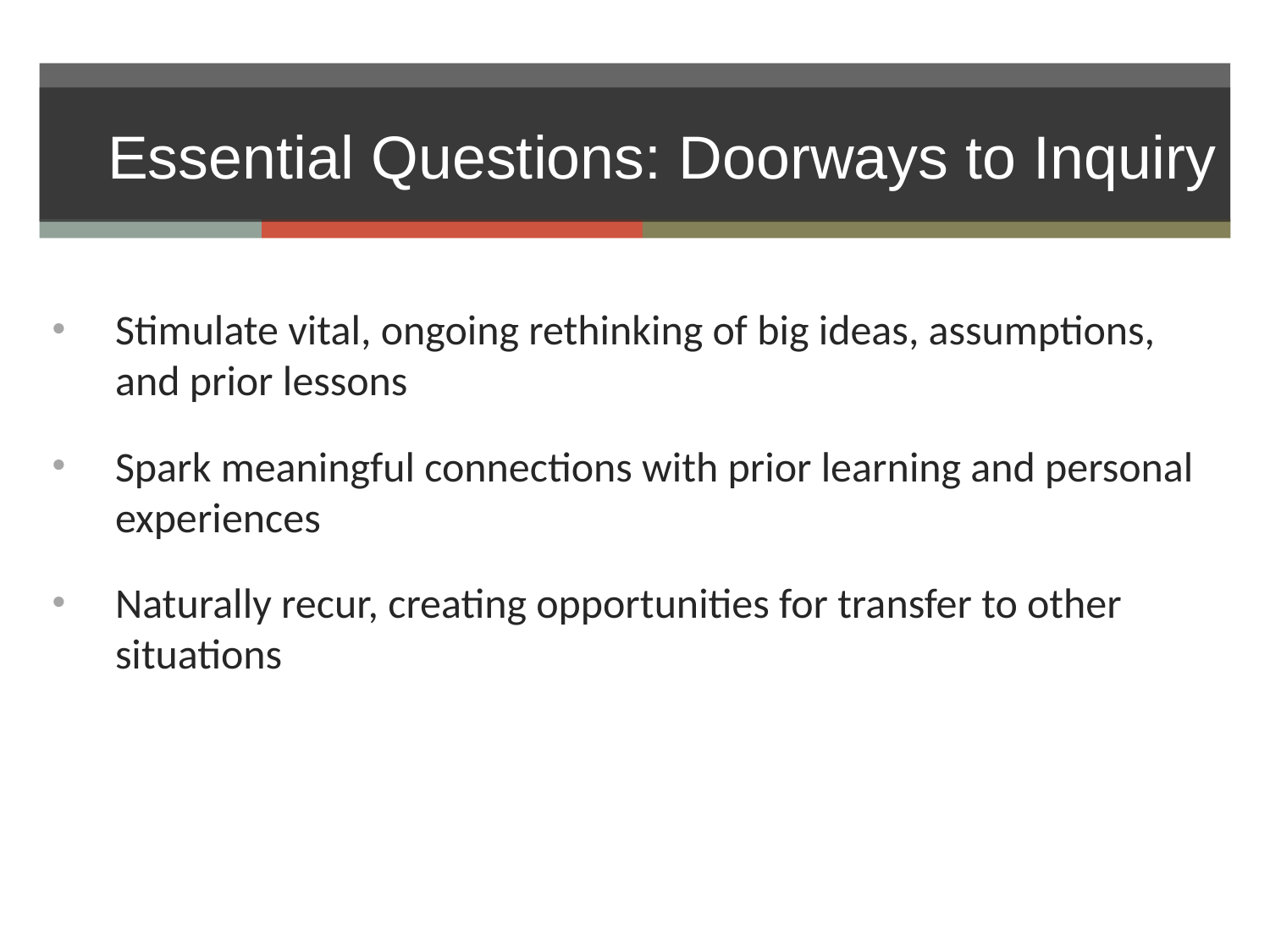

# Essential Questions: Doorways to Inquiry
Stimulate vital, ongoing rethinking of big ideas, assumptions, and prior lessons
Spark meaningful connections with prior learning and personal experiences
Naturally recur, creating opportunities for transfer to other situations